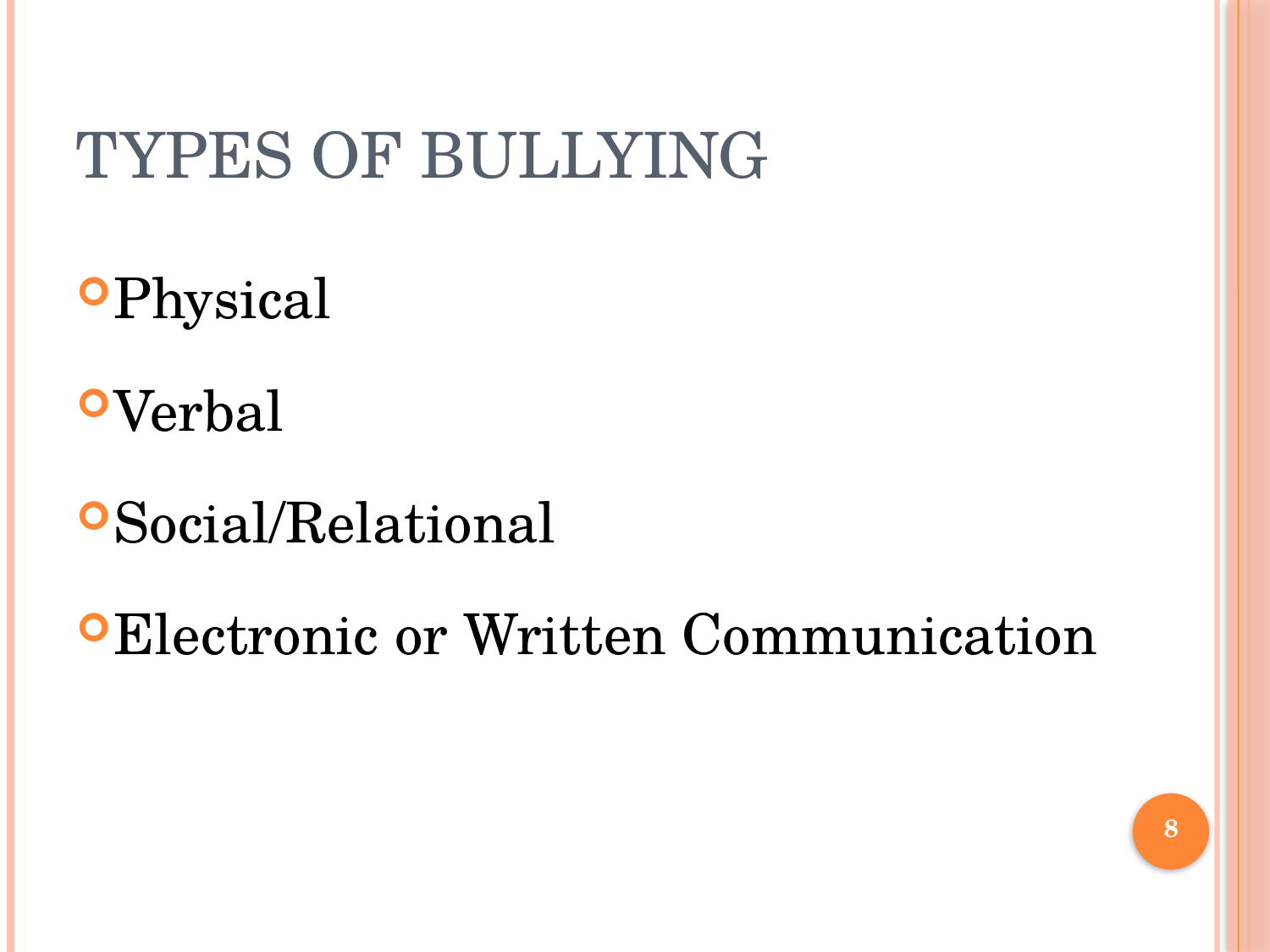

# Types of Bullying
Physical
Verbal
Social/Relational
Electronic or Written Communication

8